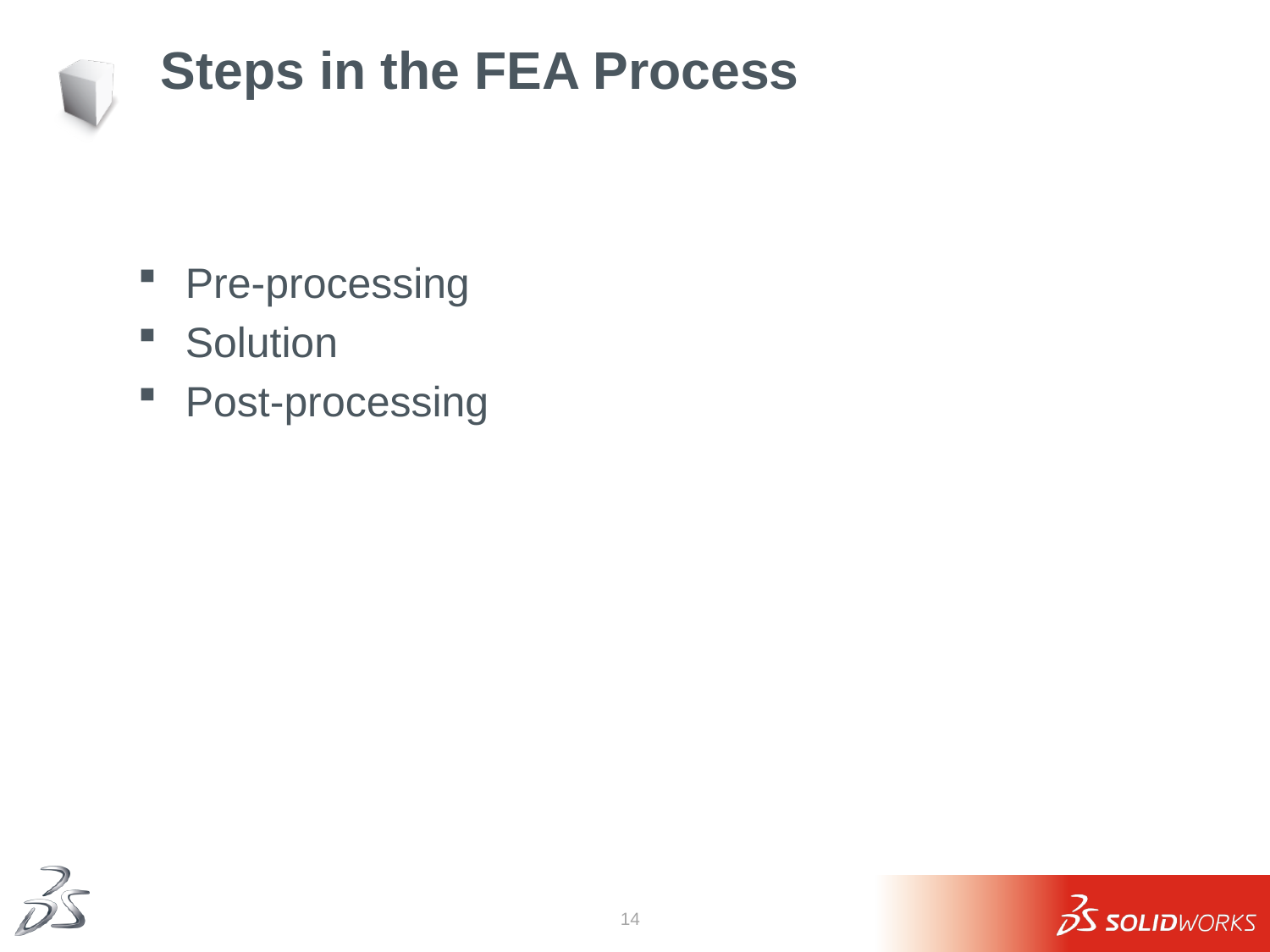

# Steps in the FEA Process
Pre-processing
Solution
Post-processing